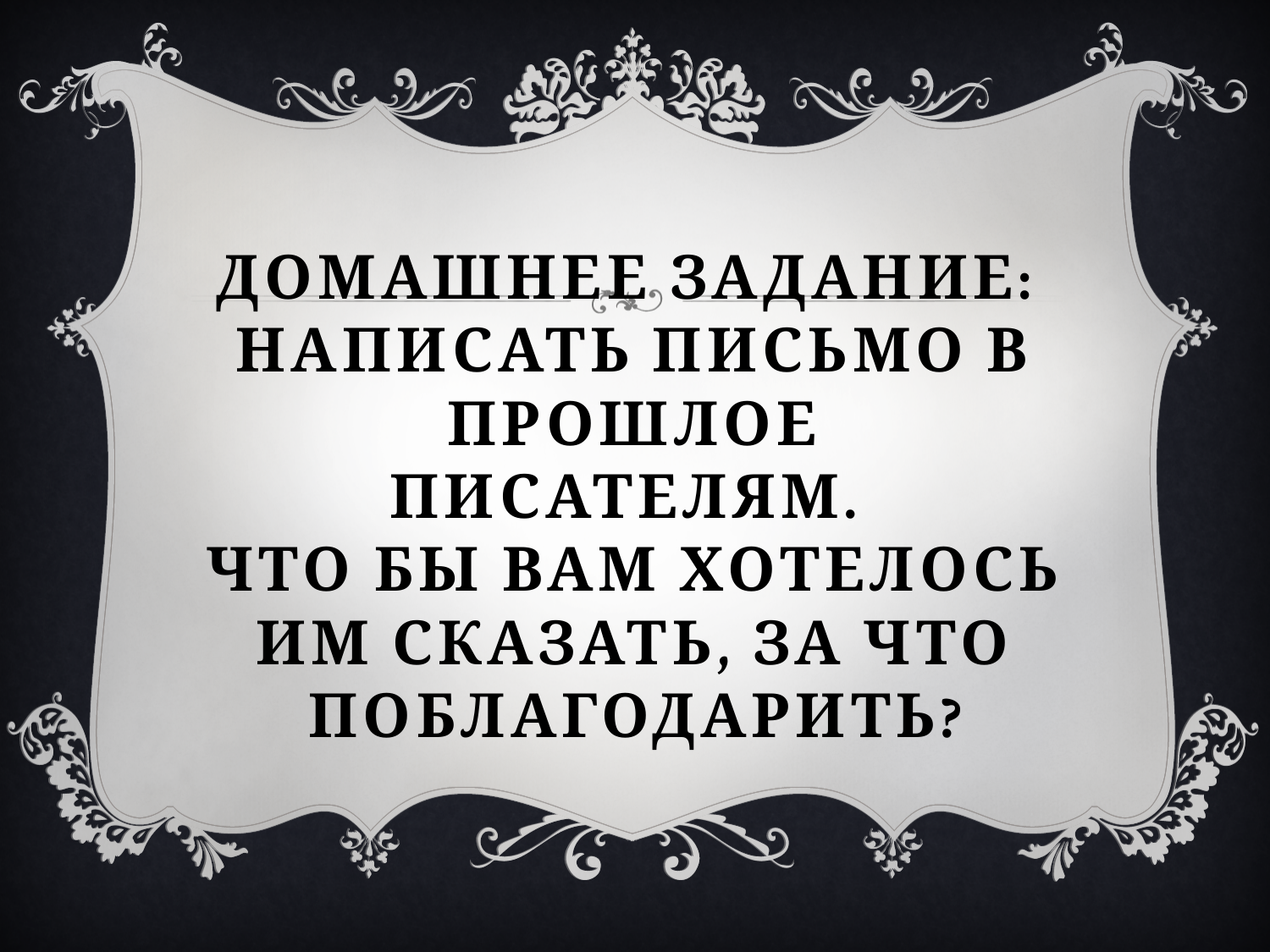

# Домашнее задание:  Написать письмо в прошлое писателям. Что бы вам хотелось им сказать, за что поблагодарить?